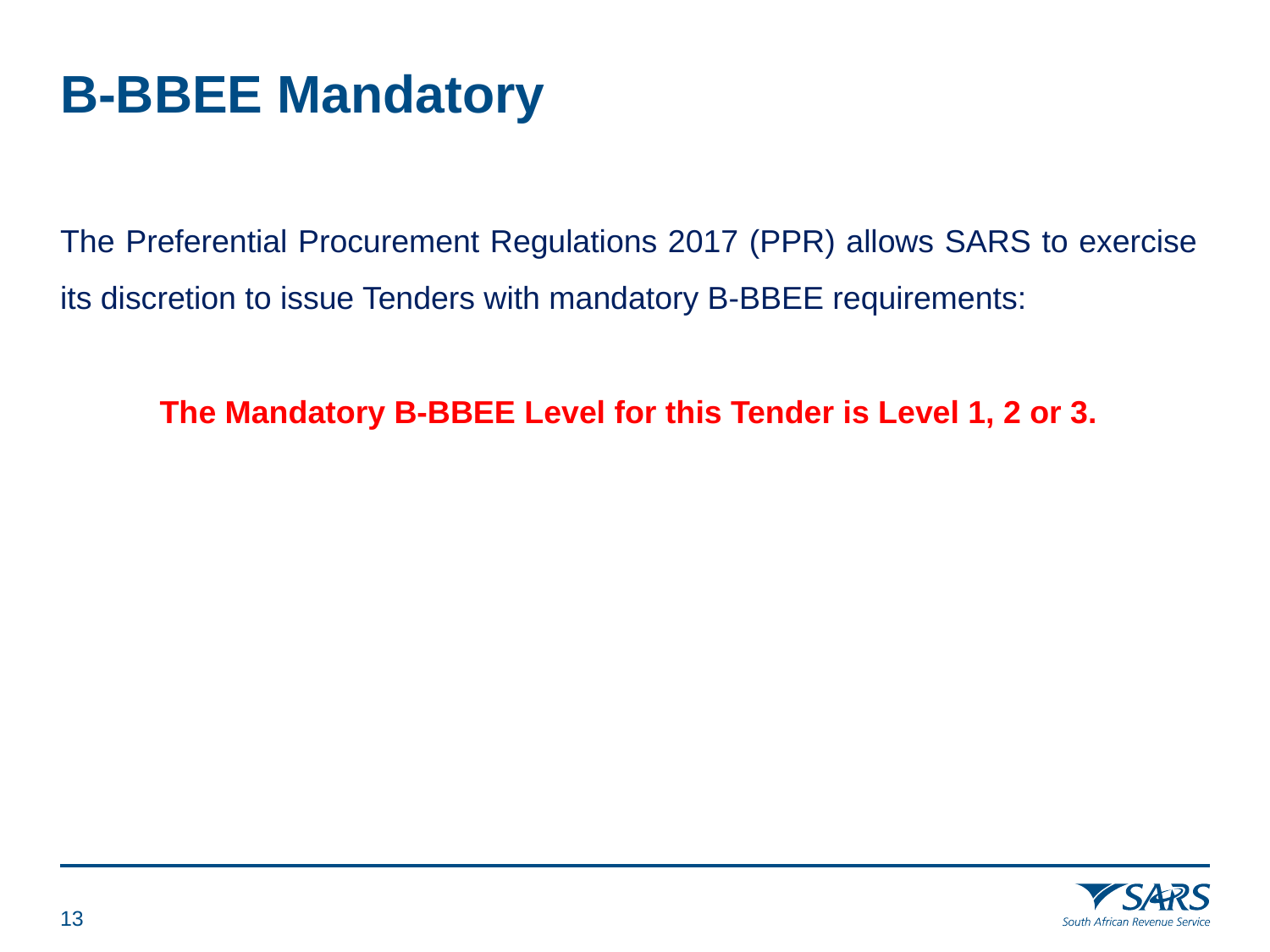

# B-BBEE Mandatory
The Preferential Procurement Regulations 2017 (PPR) allows SARS to exercise its discretion to issue Tenders with mandatory B-BBEE requirements:

The Mandatory B-BBEE Level for this Tender is Level 1, 2 or 3.

13